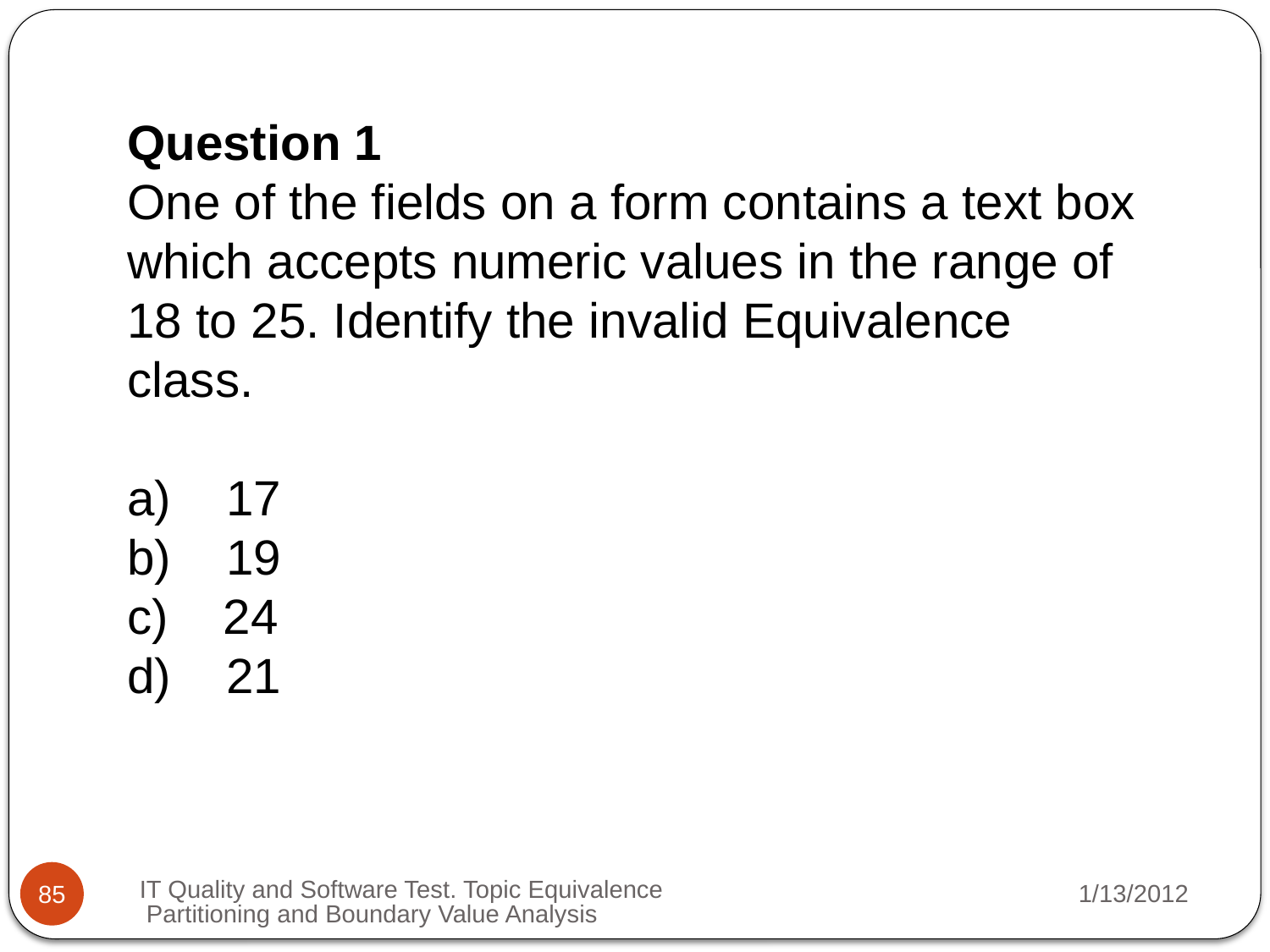

Question 1
One of the fields on a form contains a text box which accepts numeric values in the range of 18 to 25. Identify the invalid Equivalence class.

a)    17
b)    19
c)    24
d)    21
IT Quality and Software Test. Topic Equivalence Partitioning and Boundary Value Analysis
1/13/2012
85